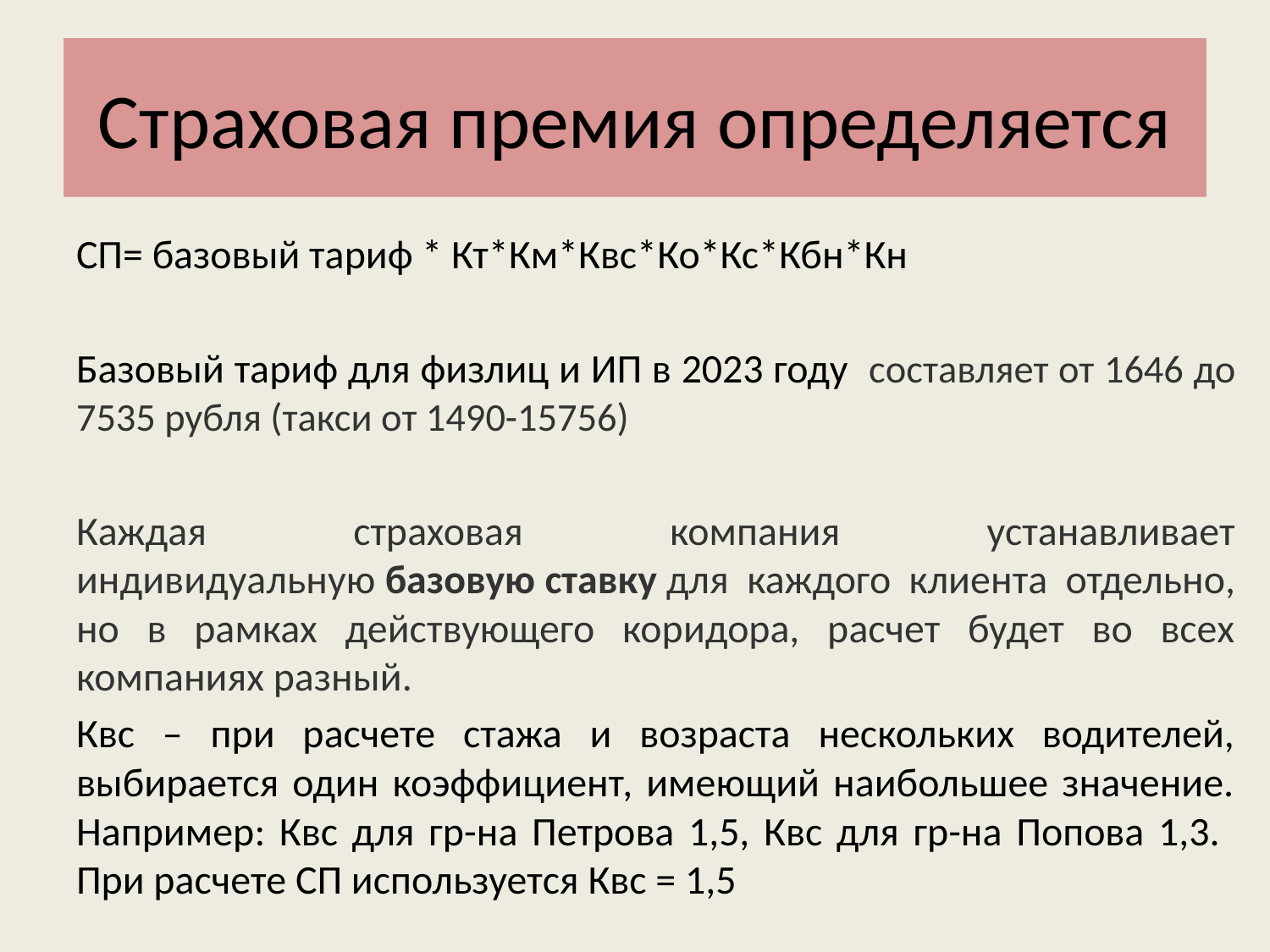

# Страховая премия определяется
СП= базовый тариф * Кт*Км*Квс*Ко*Кс*Кбн*Кн

Базовый тариф для физлиц и ИП в 2023 году  составляет от 1646 до 7535 рубля (такси от 1490-15756)

Каждая страховая компания устанавливает индивидуальную базовую ставку для каждого клиента отдельно, но в рамках действующего коридора, расчет будет во всех компаниях разный.
Квс – при расчете стажа и возраста нескольких водителей, выбирается один коэффициент, имеющий наибольшее значение. Например: Квс для гр-на Петрова 1,5, Квс для гр-на Попова 1,3.  При расчете СП используется Квс = 1,5